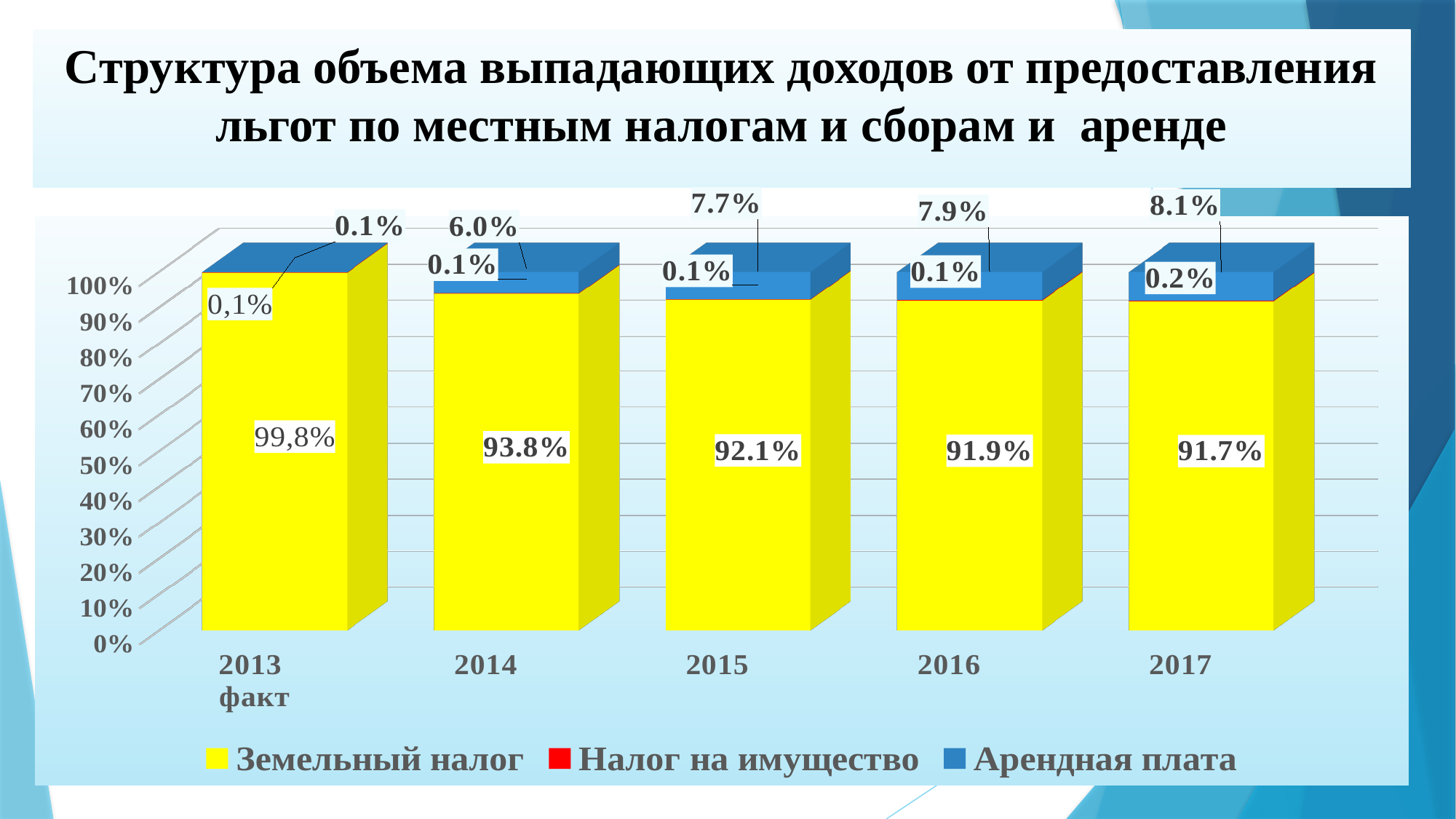

# Структура объема выпадающих доходов от предоставления льгот по местным налогам и сборам и  аренде

[unsupported chart]